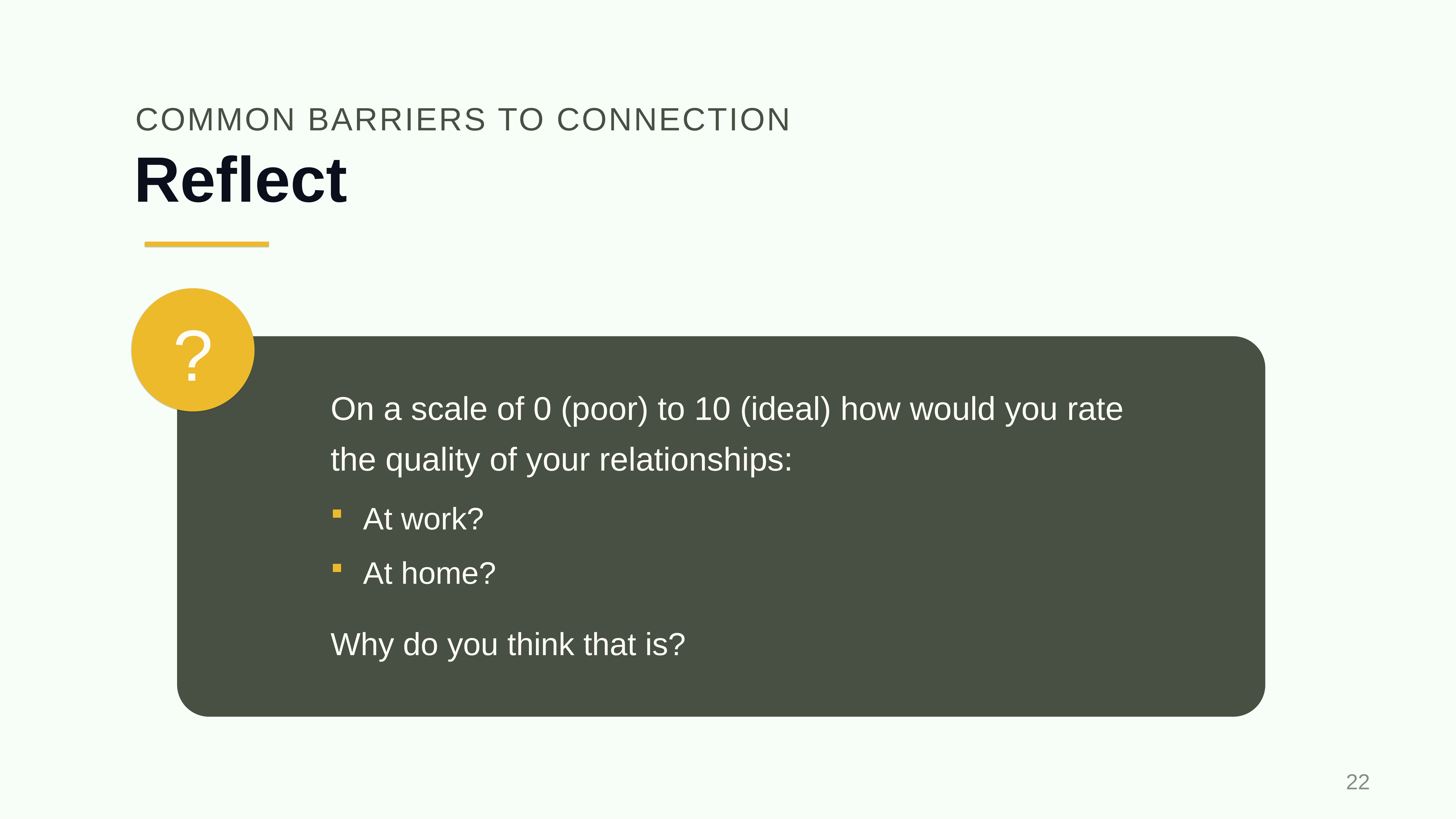

COMMON BARRIERS TO CONNECTION
# Reflect

?

On a scale of 0 (poor) to 10 (ideal) how would you rate the quality of your relationships:
At work?
At home?
Why do you think that is?
22